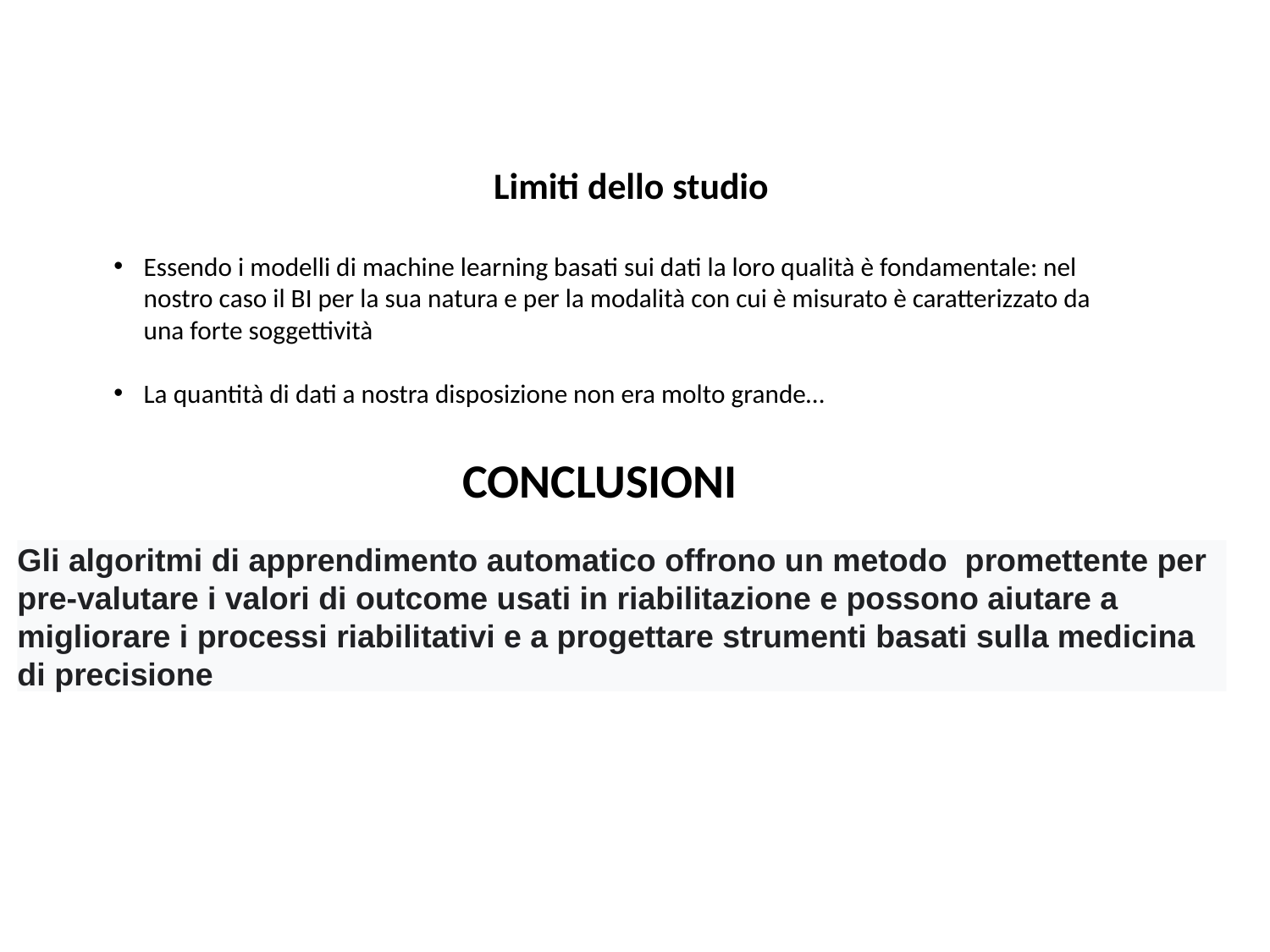

Limiti dello studio
Essendo i modelli di machine learning basati sui dati la loro qualità è fondamentale: nel nostro caso il BI per la sua natura e per la modalità con cui è misurato è caratterizzato da una forte soggettività

La quantità di dati a nostra disposizione non era molto grande…

CONCLUSIONI
Gli algoritmi di apprendimento automatico offrono un metodo  promettente per pre-valutare i valori di outcome usati in riabilitazione e possono aiutare a migliorare i processi riabilitativi e a progettare strumenti basati sulla medicina di precisione